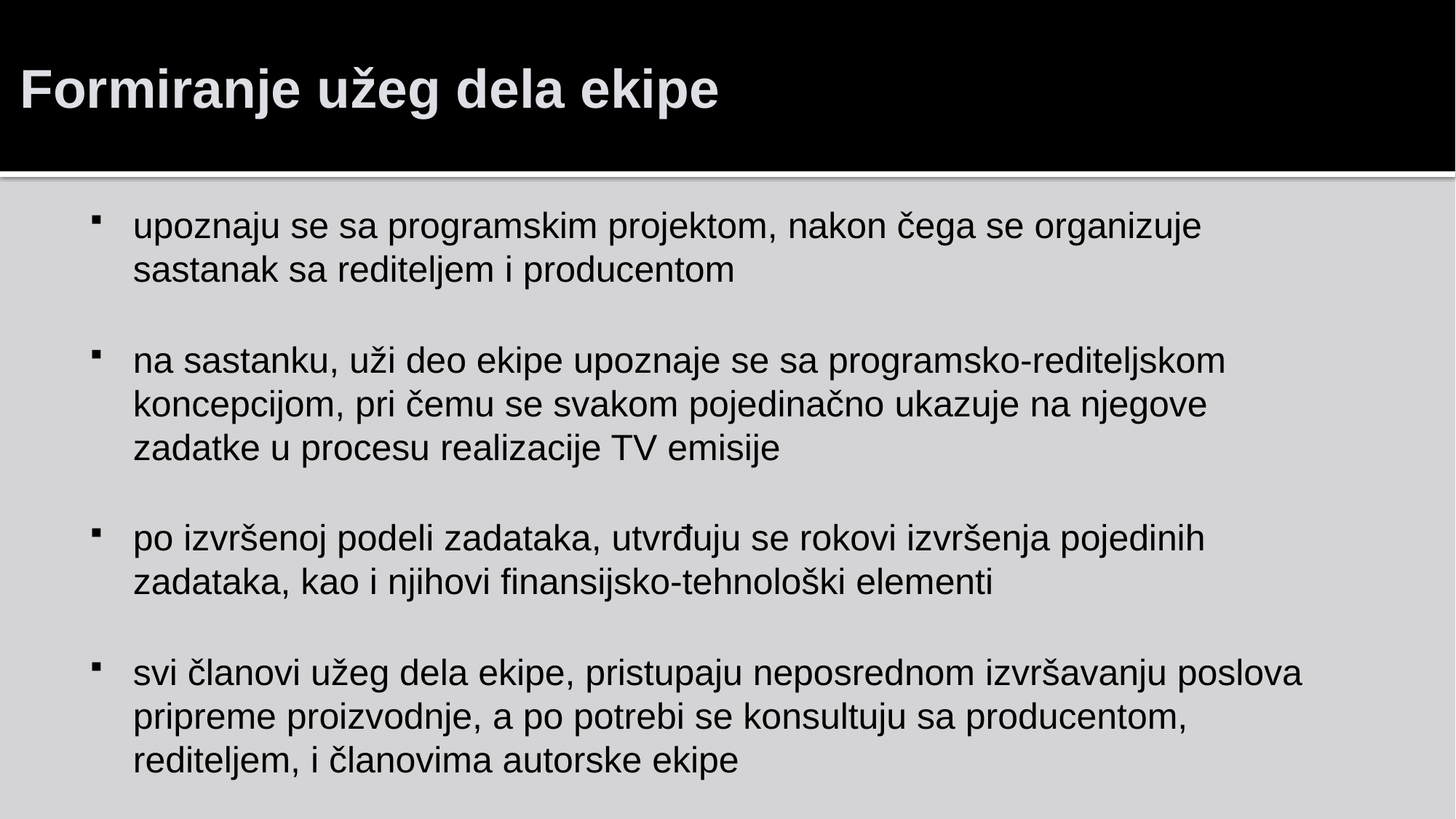

Formiranje užeg dela ekipe

upoznaju se sa programskim projektom, nakon čega se organizuje sastanak sa rediteljem i producentom

na sastanku, uži deo ekipe upoznaje se sa programsko-rediteljskom koncepcijom, pri čemu se svakom pojedinačno ukazuje na njegove zadatke u procesu realizacije TV emisije

po izvršenoj podeli zadataka, utvrđuju se rokovi izvršenja pojedinih zadataka, kao i njihovi finansijsko-tehnološki elementi

svi članovi užeg dela ekipe, pristupaju neposrednom izvršavanju poslova pripreme proizvodnje, a po potrebi se konsultuju sa producentom, rediteljem, i članovima autorske ekipe